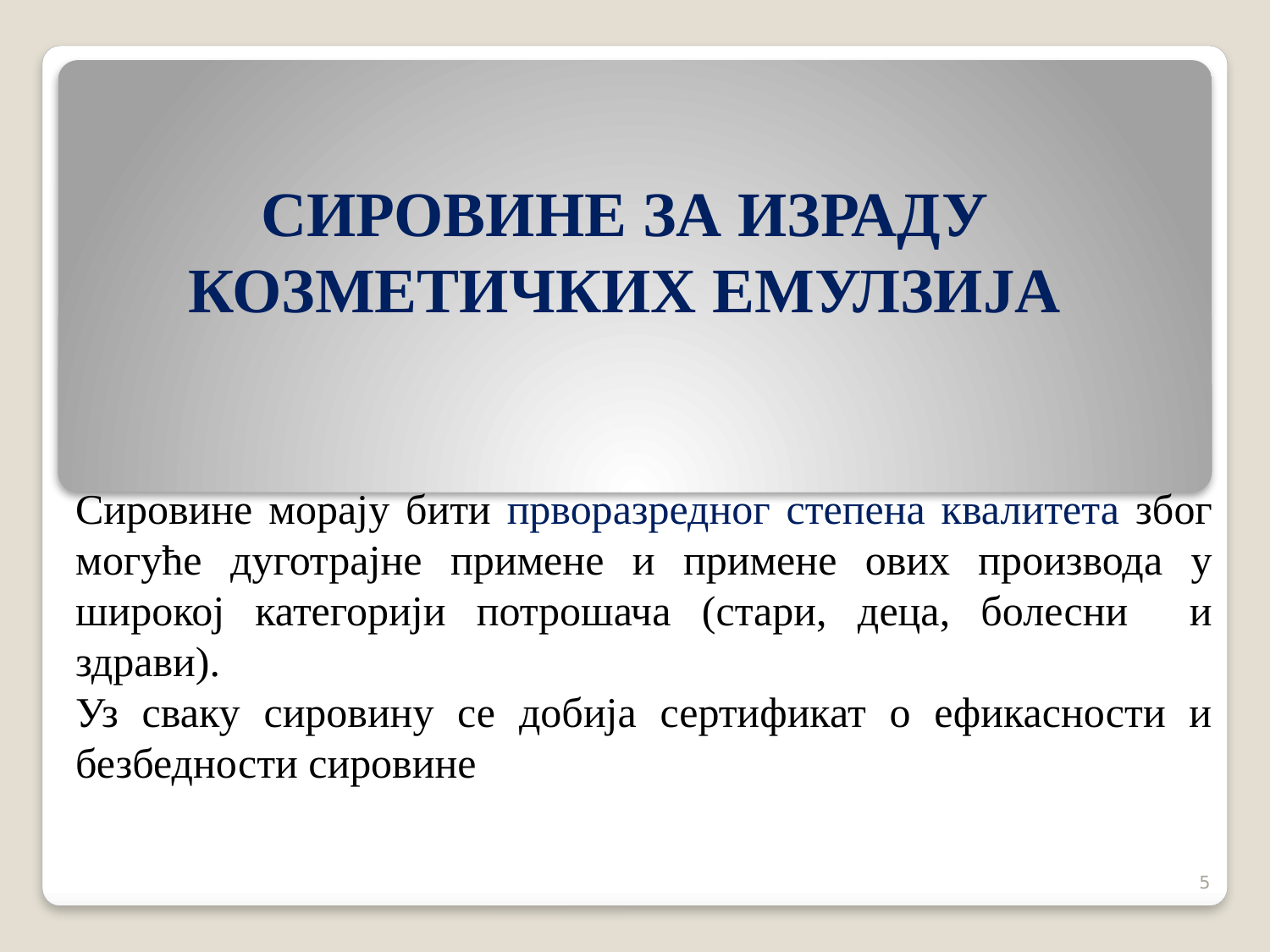

# СИРОВИНЕ ЗА ИЗРАДУ КОЗМЕТИЧКИХ ЕМУЛЗИЈА
Сировине морају бити прворазредног степена квалитета због могуће дуготрајне примене и примене ових производа у широкој категорији потрошача (стари, деца, болесни  и здрави).
Уз сваку сировину се добија сертификат о ефикасности и безбедности сировине

5